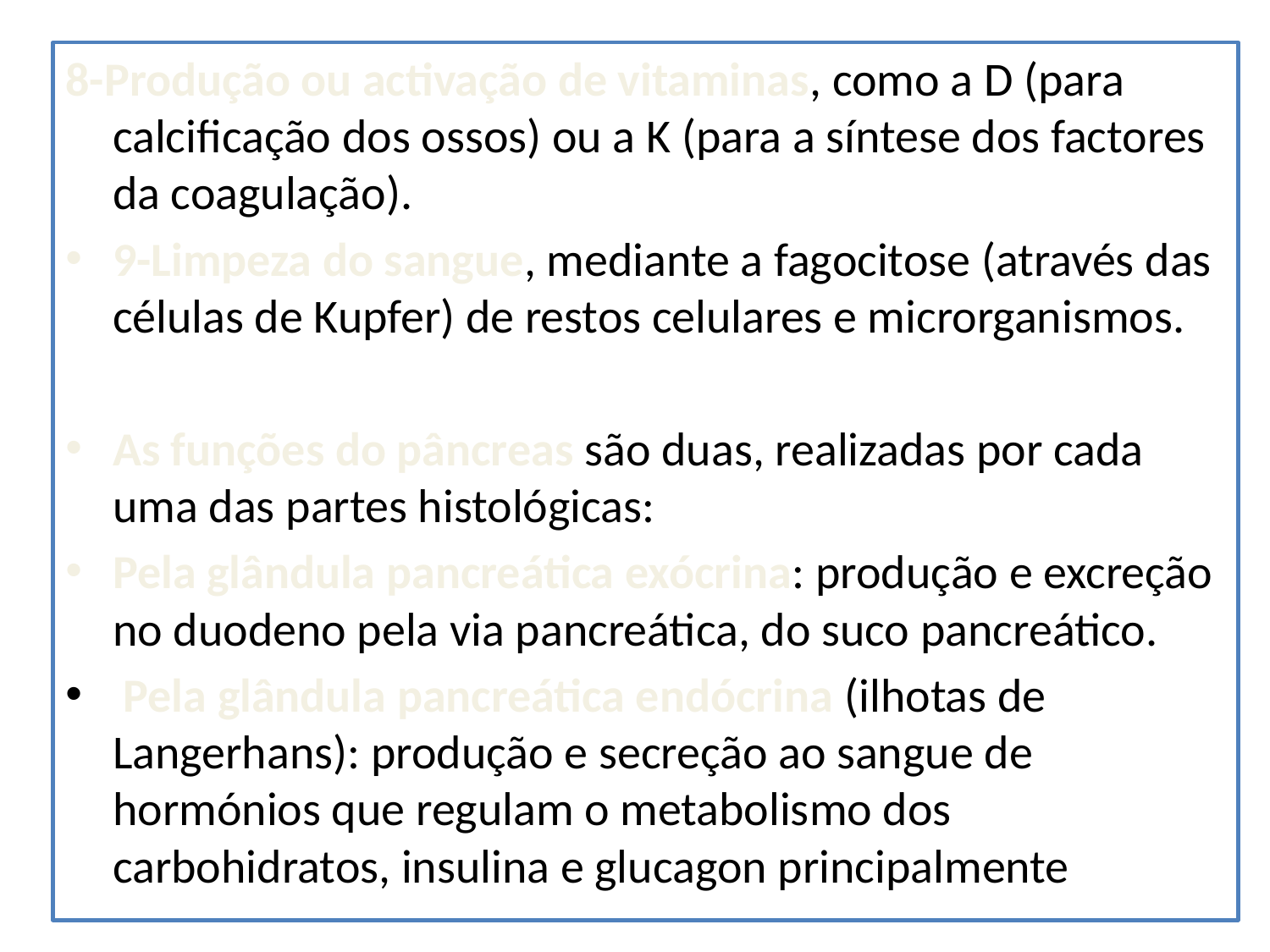

#
8-Produção ou activação de vitaminas, como a D (para calcificação dos ossos) ou a K (para a síntese dos factores da coagulação).
9-Limpeza do sangue, mediante a fagocitose (através das células de Kupfer) de restos celulares e microrganismos.

As funções do pâncreas são duas, realizadas por cada uma das partes histológicas:
Pela glândula pancreática exócrina: produção e excreção no duodeno pela via pancreática, do suco pancreático.
 Pela glândula pancreática endócrina (ilhotas de Langerhans): produção e secreção ao sangue de hormónios que regulam o metabolismo dos carbohidratos, insulina e glucagon principalmente